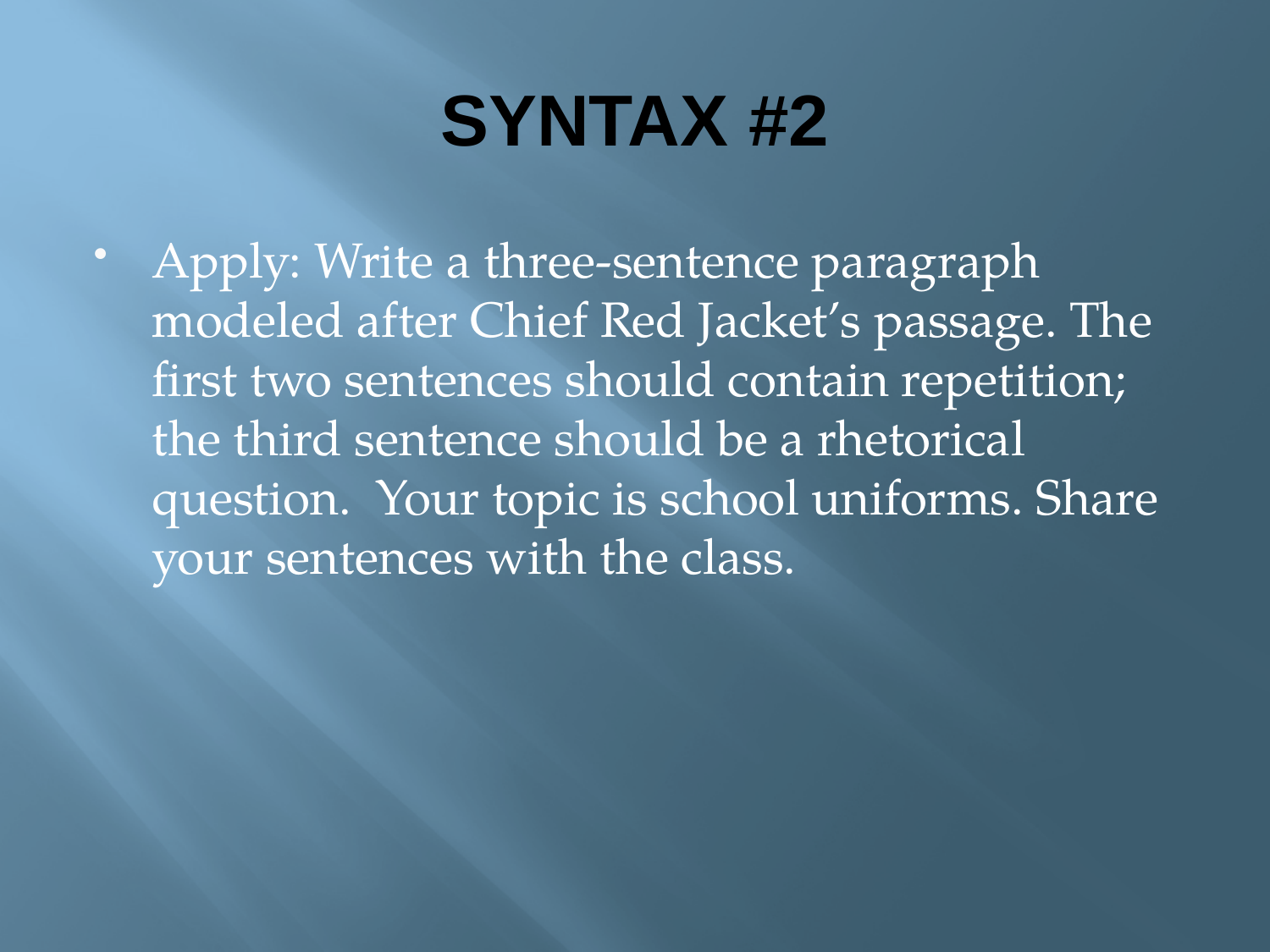

# SYNTAX #2
Apply: Write a three-sentence paragraph modeled after Chief Red Jacket’s passage. The first two sentences should contain repetition; the third sentence should be a rhetorical question.  Your topic is school uniforms. Share your sentences with the class.